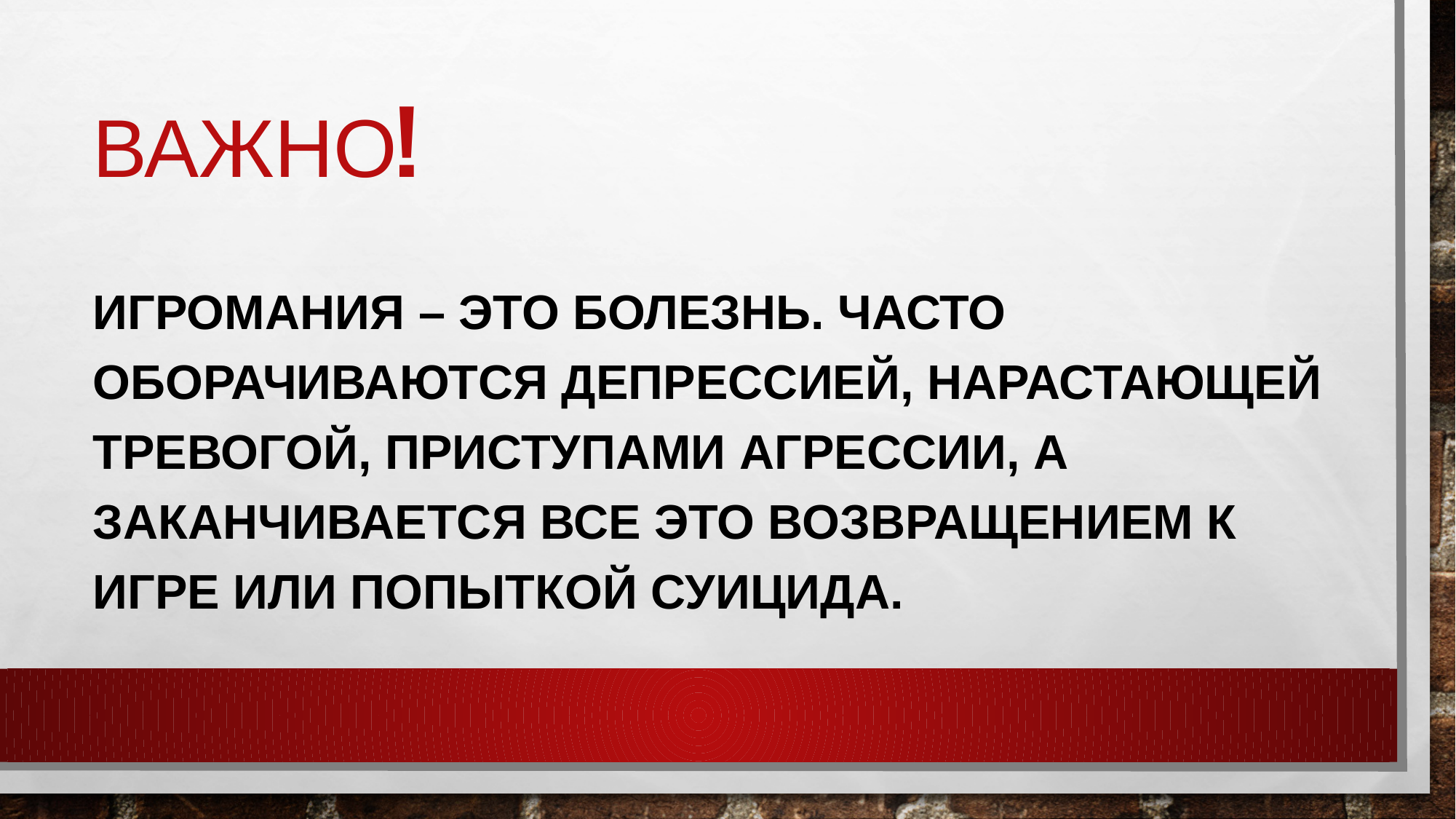

# Важно!
Игромания – это болезнь. часто оборачиваются депрессией, нарастающей тревогой, приступами агрессии, а заканчивается все это возвращением к игре или попыткой суицида.